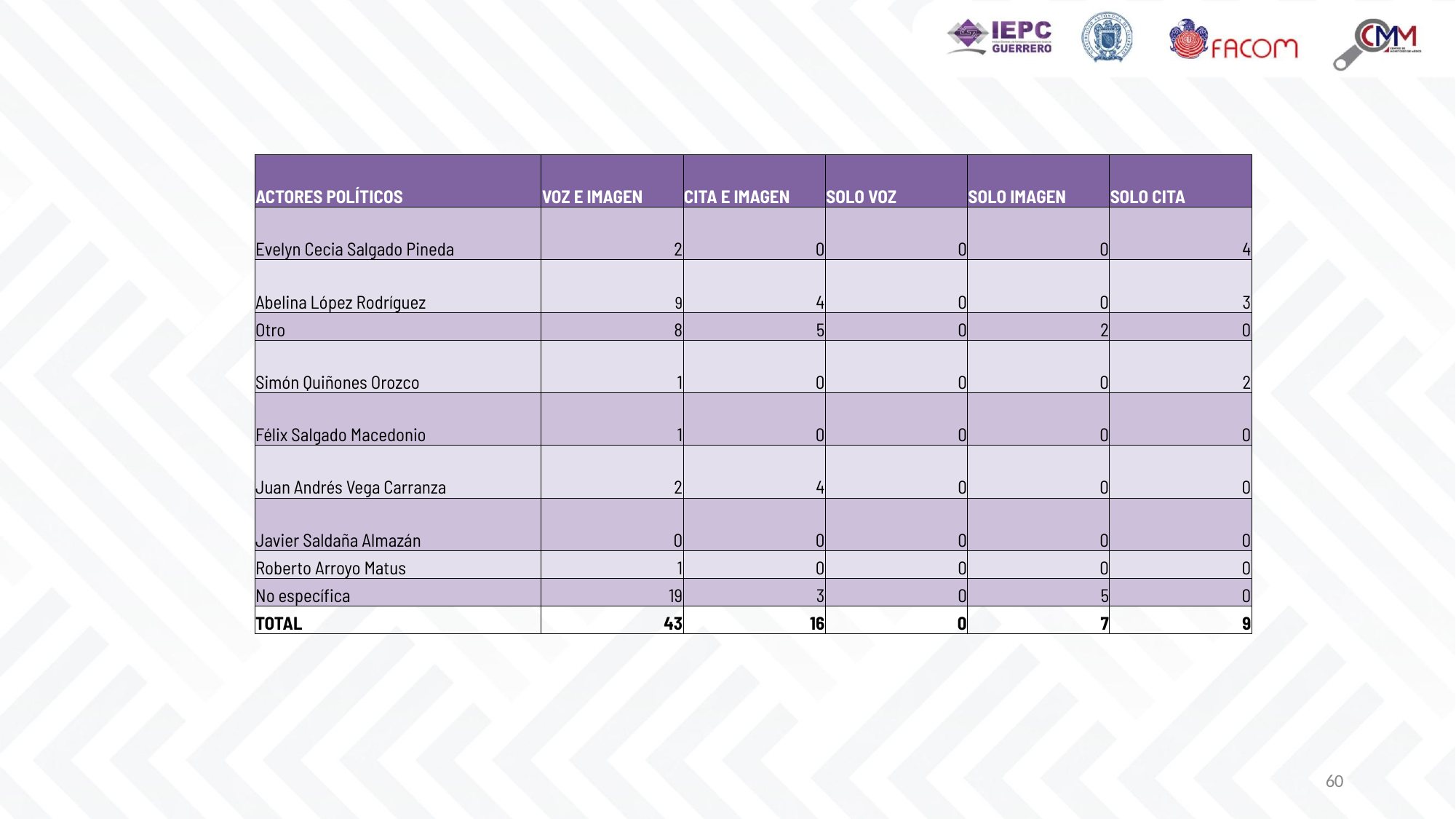

| ACTORES POLÍTICOS | VOZ E IMAGEN | CITA E IMAGEN | SOLO VOZ | SOLO IMAGEN | SOLO CITA |
| --- | --- | --- | --- | --- | --- |
| Evelyn Cecia Salgado Pineda | 2 | 0 | 0 | 0 | 4 |
| Abelina López Rodríguez | 9 | 4 | 0 | 0 | 3 |
| Otro | 8 | 5 | 0 | 2 | 0 |
| Simón Quiñones Orozco | 1 | 0 | 0 | 0 | 2 |
| Félix Salgado Macedonio | 1 | 0 | 0 | 0 | 0 |
| Juan Andrés Vega Carranza | 2 | 4 | 0 | 0 | 0 |
| Javier Saldaña Almazán | 0 | 0 | 0 | 0 | 0 |
| Roberto Arroyo Matus | 1 | 0 | 0 | 0 | 0 |
| No específica | 19 | 3 | 0 | 5 | 0 |
| TOTAL | 43 | 16 | 0 | 7 | 9 |
60